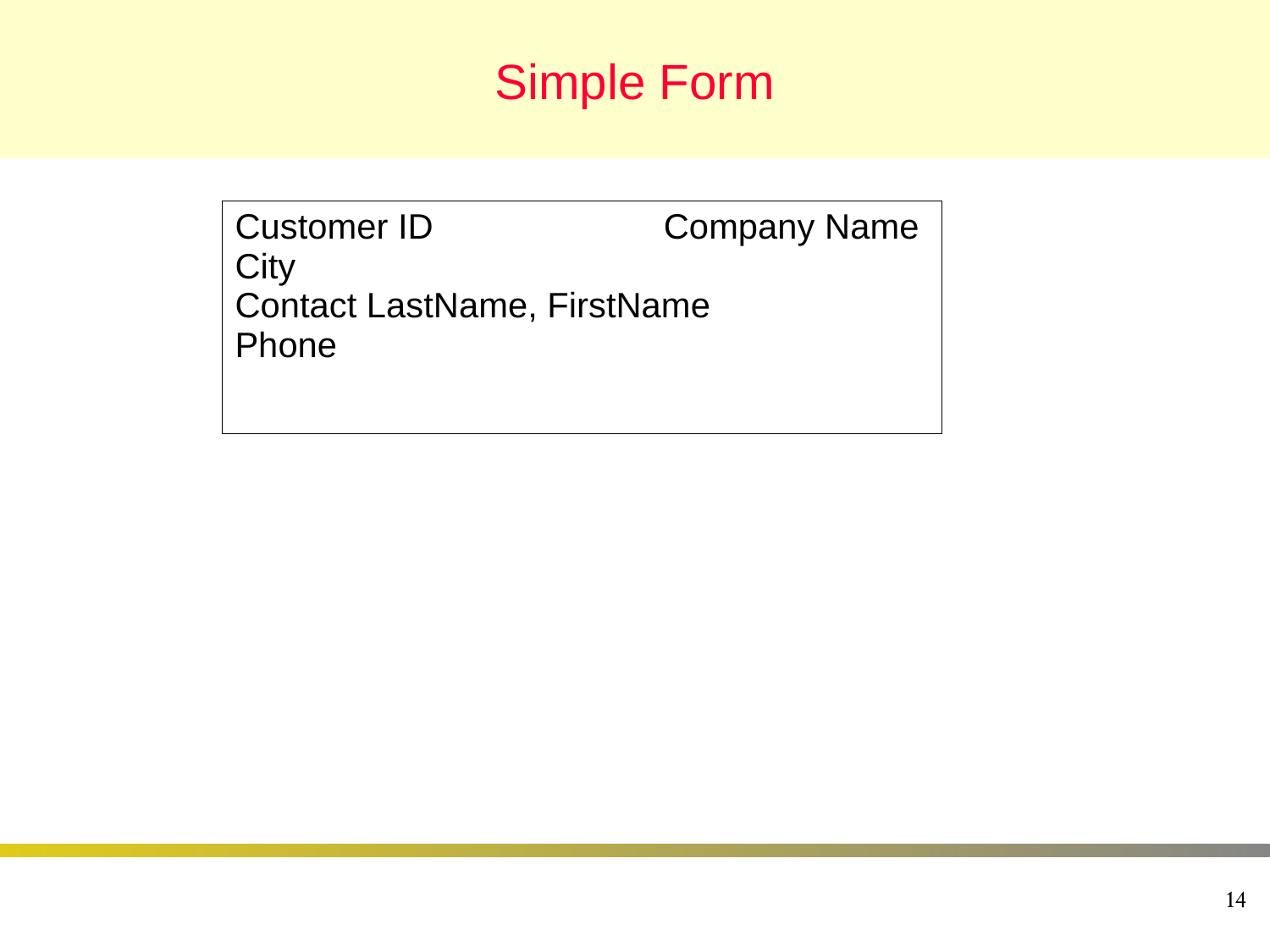

# Simple Form
| Customer ID Company Name City Contact LastName, FirstName Phone |
| --- |
14